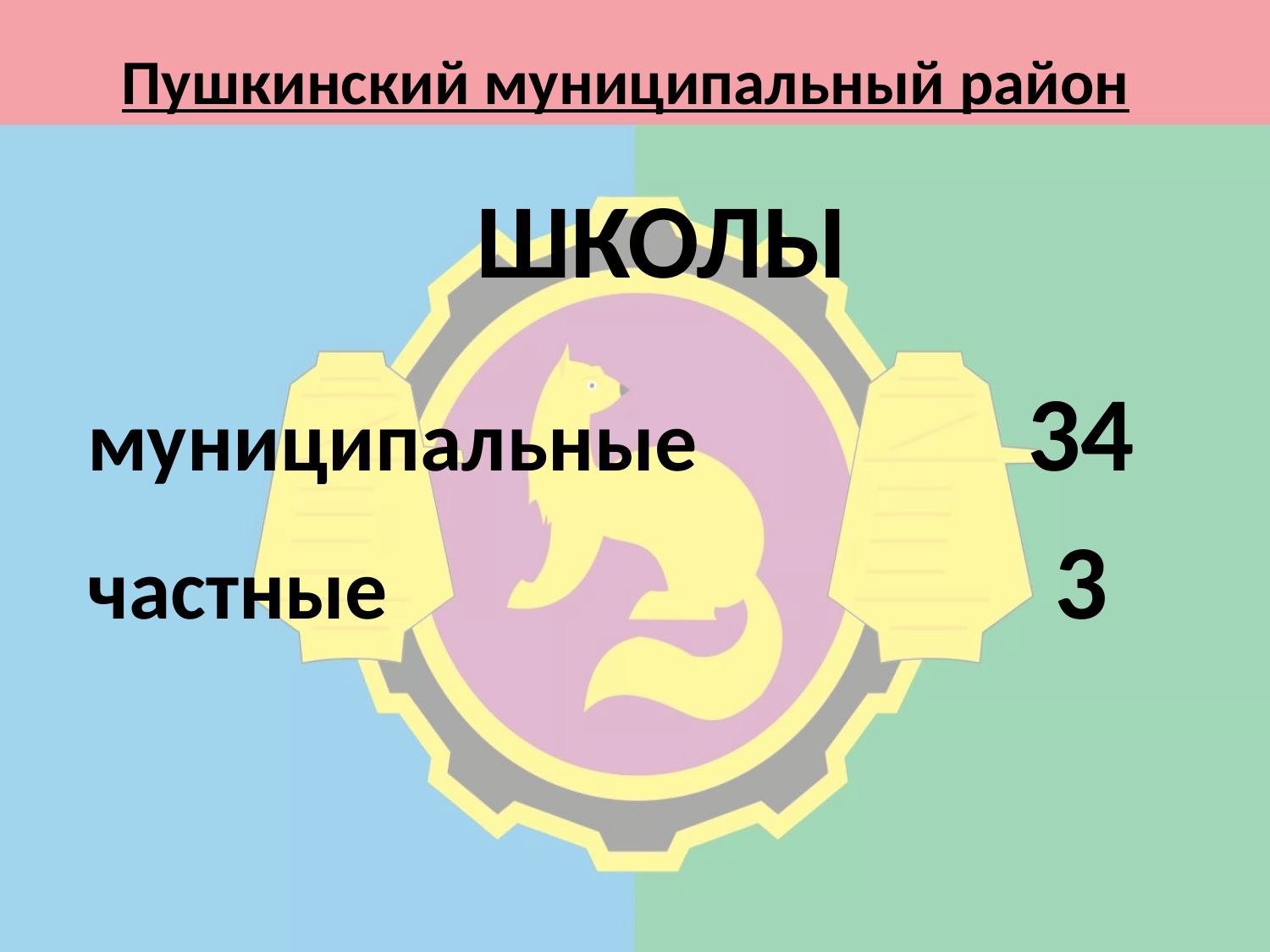

# Пушкинский муниципальный район
                  ШКОЛЫ

муниципальные              34
частные                                   3